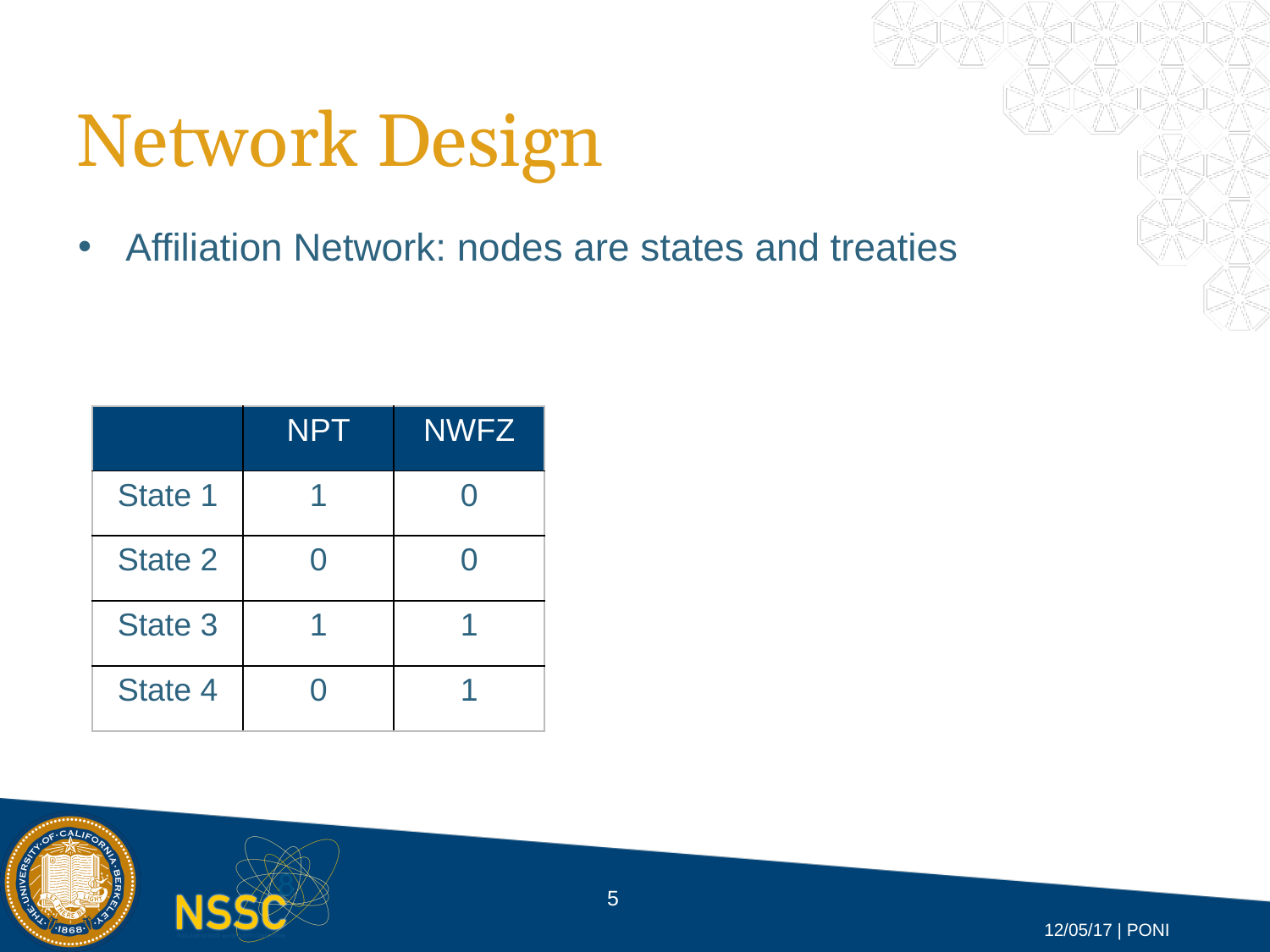

# Network Design
Affiliation Network: nodes are states and treaties

|  | NPT | NWFZ |
| --- | --- | --- |
| State 1 | 1 | 0 |
| State 2 | 0 | 0 |
| State 3 | 1 | 1 |
| State 4 | 0 | 1 |